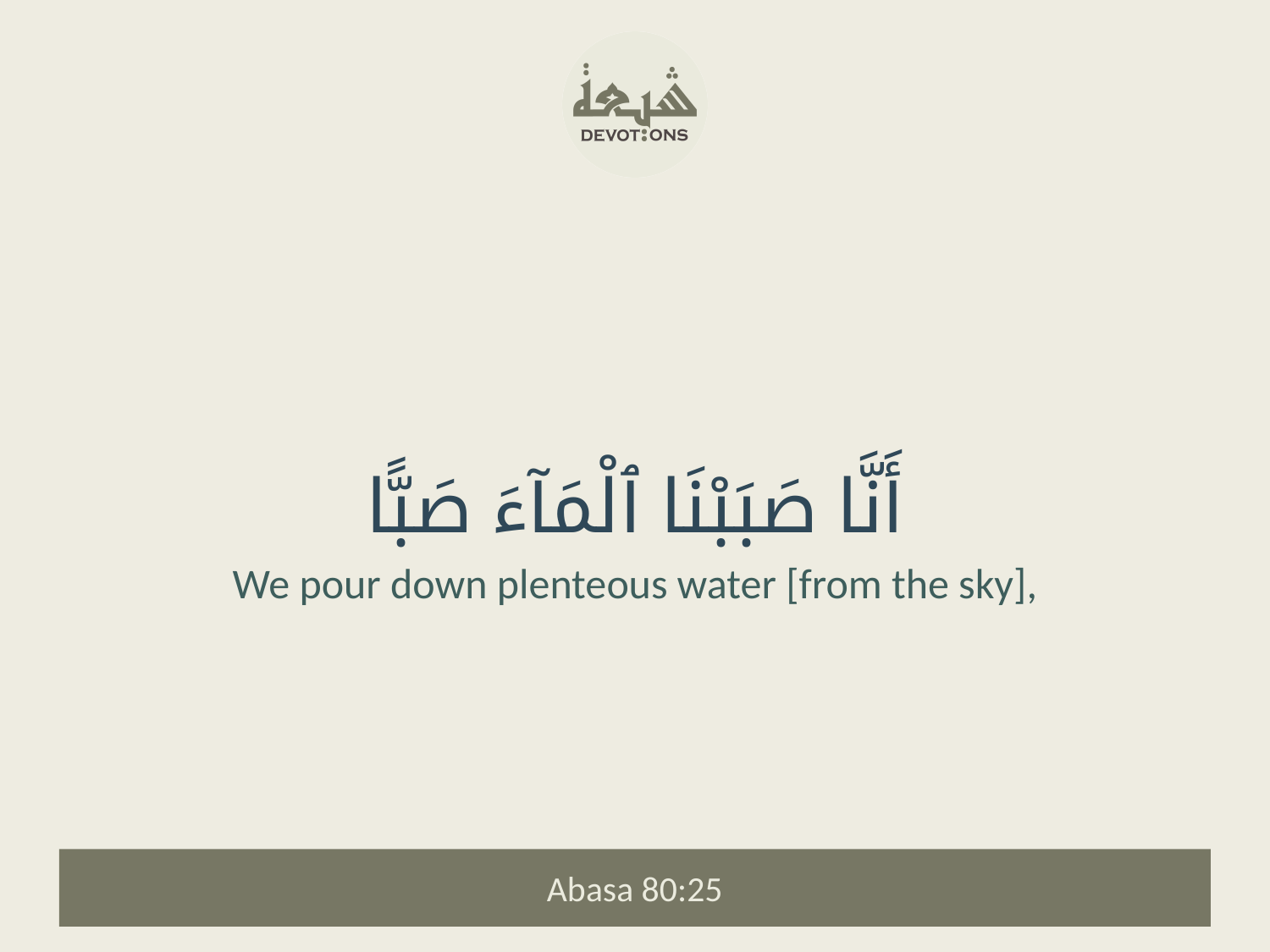

أَنَّا صَبَبْنَا ٱلْمَآءَ صَبًّا
We pour down plenteous water [from the sky],
Abasa 80:25